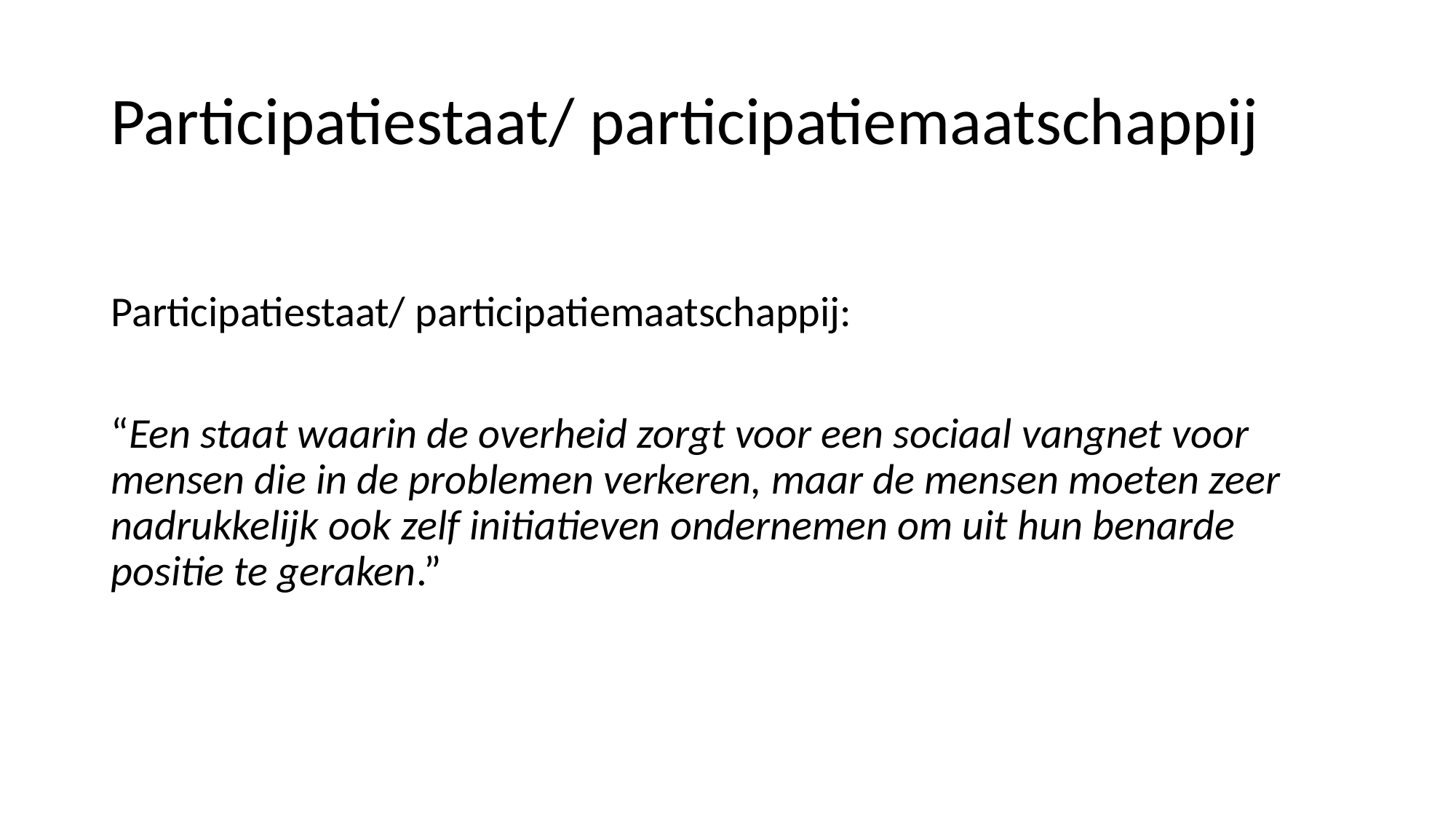

# Participatiestaat/ participatiemaatschappij

Participatiestaat/ participatiemaatschappij:

“Een staat waarin de overheid zorgt voor een sociaal vangnet voor mensen die in de problemen verkeren, maar de mensen moeten zeer nadrukkelijk ook zelf initiatieven ondernemen om uit hun benarde positie te geraken.”